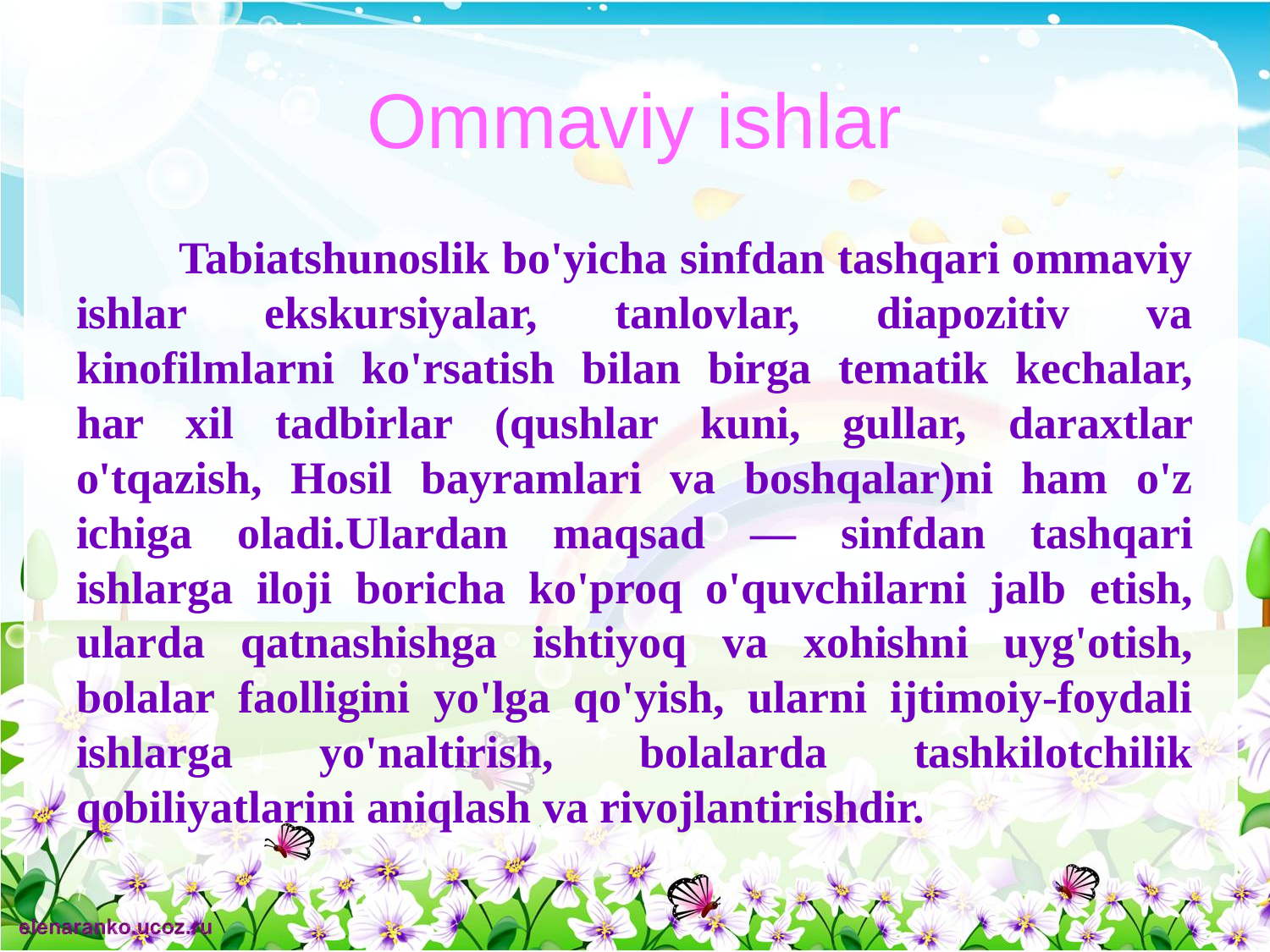

# Ommaviy ishlar
	Tabiatshunoslik bo'yicha sinfdan tashqari ommaviy ishlar ekskursiyalar, tanlovlar, diapozitiv va kinofilmlarni ko'rsatish bilan birga tematik kechalar, har xil tadbirlar (qushlar kuni, gullar, daraxtlar o'tqazish, Hosil bayramlari va boshqalar)ni ham o'z ichiga oladi.Ulardan maqsad — sinfdan tashqari ishlarga iloji boricha ko'proq o'quvchilarni jalb etish, ularda qatnashishga ishtiyoq va xohishni uyg'otish, bolalar faolligini yo'lga qo'yish, ularni ijtimoiy-foydali ishlarga yo'naltirish, bolalarda tashkilotchilik qobiliyatlarini aniqlash va rivojlantirishdir.